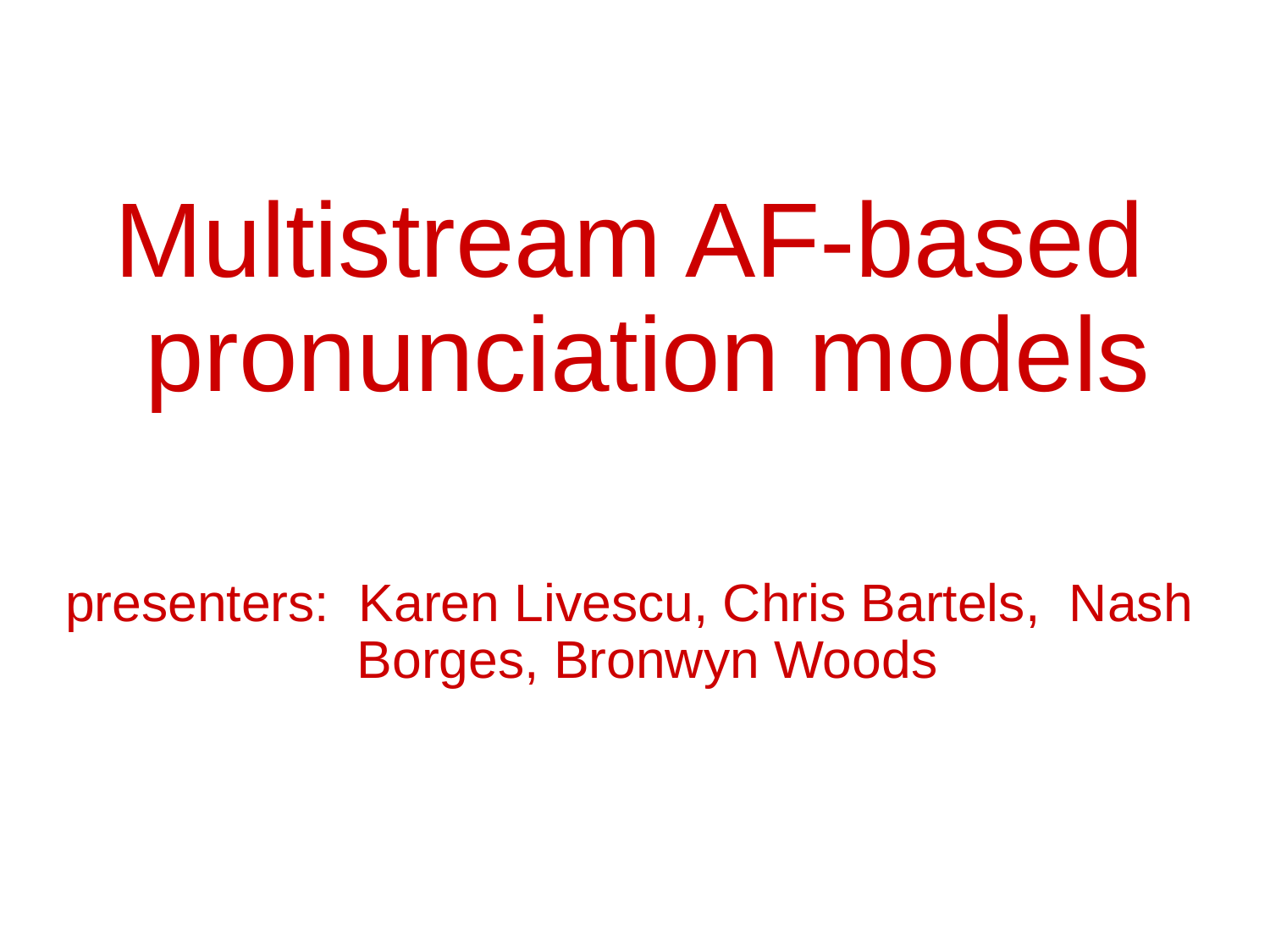

Multistream AF-based pronunciation models

presenters:  Karen Livescu, Chris Bartels,  Nash Borges, Bronwyn Woods